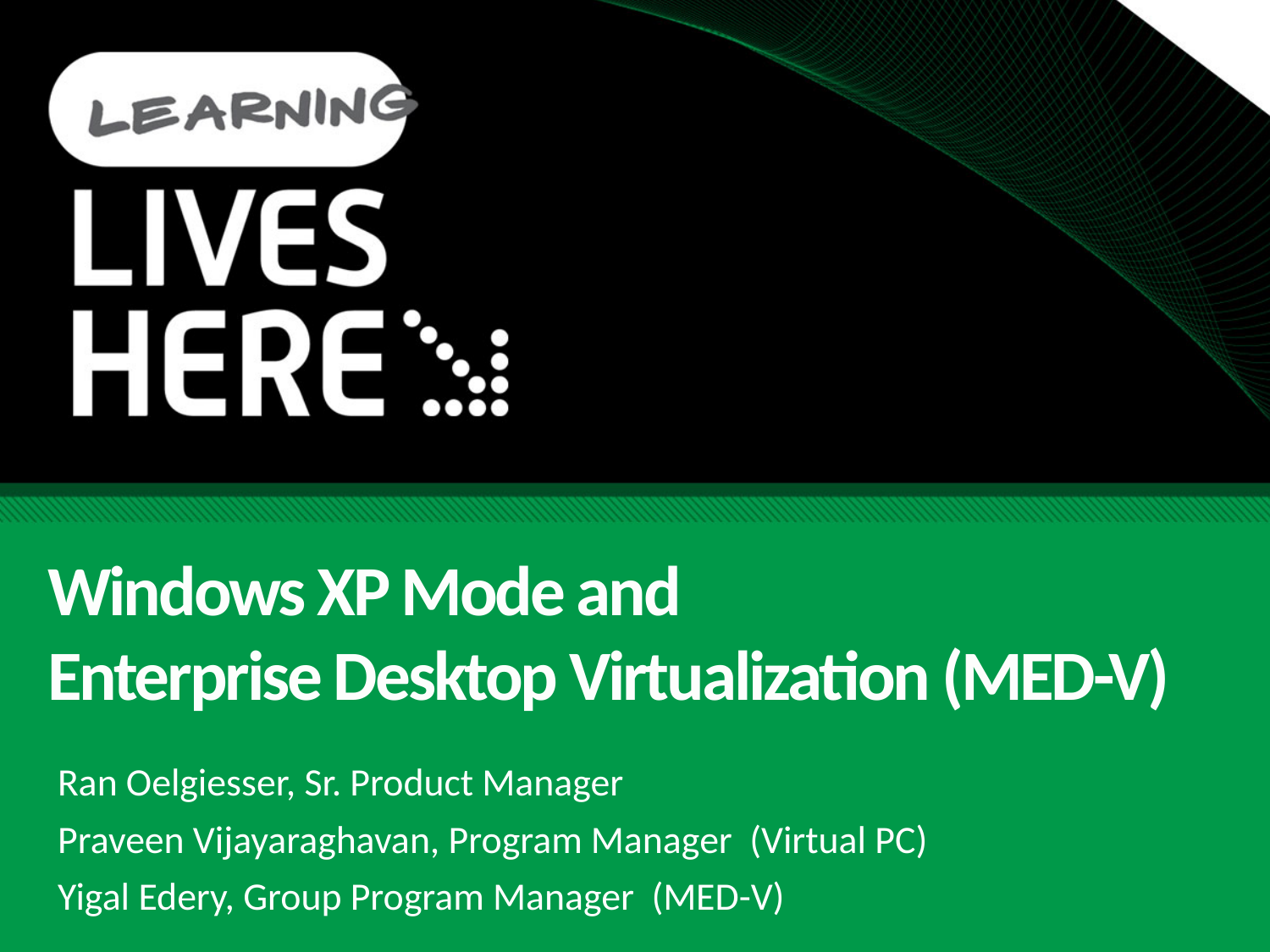

# Windows XP Mode and Enterprise Desktop Virtualization (MED-V)
Ran Oelgiesser, Sr. Product Manager
Praveen Vijayaraghavan, Program Manager  (Virtual PC)
Yigal Edery, Group Program Manager  (MED-V)